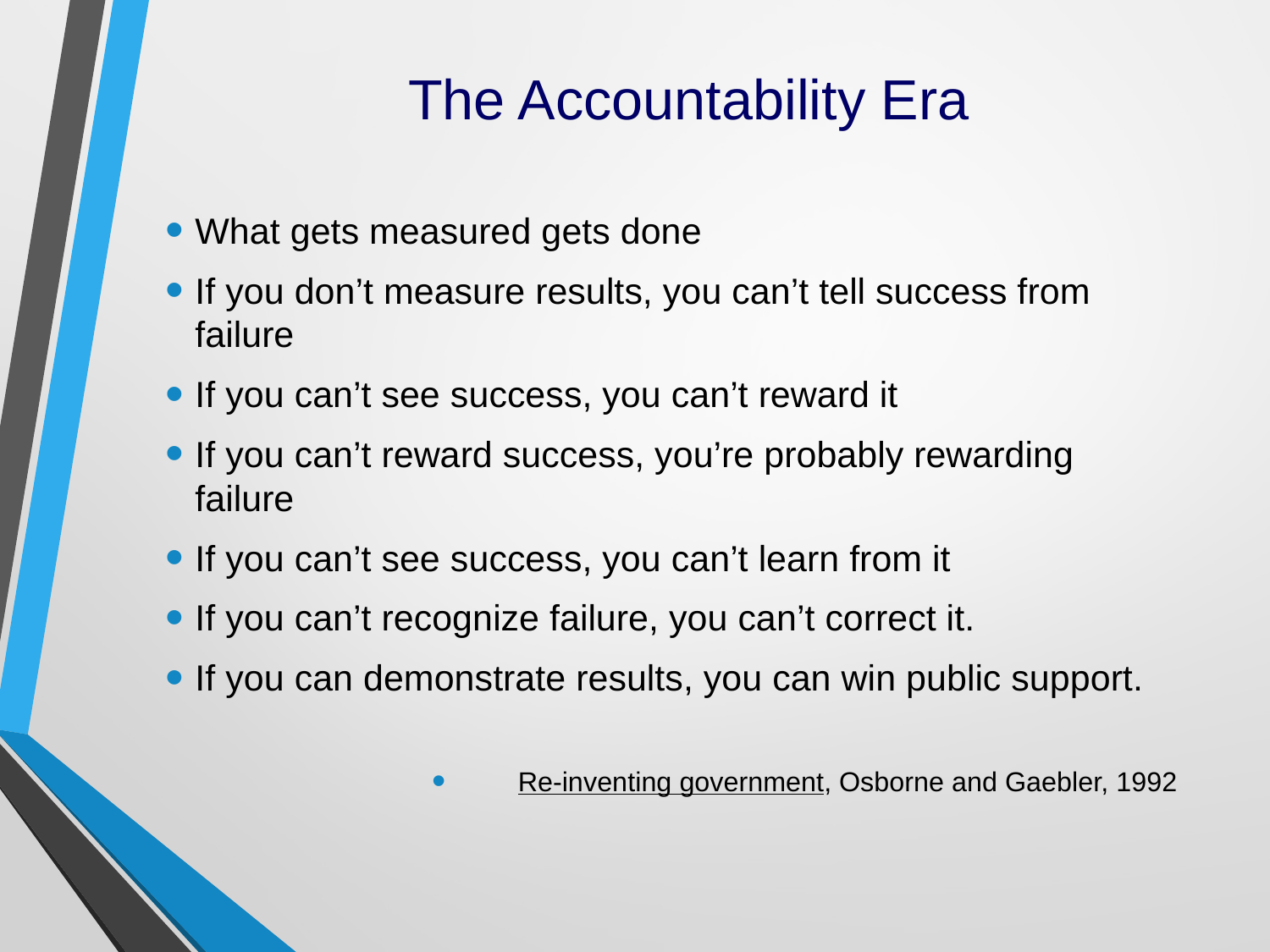

The Accountability Era
#
What gets measured gets done
If you don’t measure results, you can’t tell success from failure
If you can’t see success, you can’t reward it
If you can’t reward success, you’re probably rewarding failure
If you can’t see success, you can’t learn from it
If you can’t recognize failure, you can’t correct it.
If you can demonstrate results, you can win public support.

Re-inventing government, Osborne and Gaebler, 1992